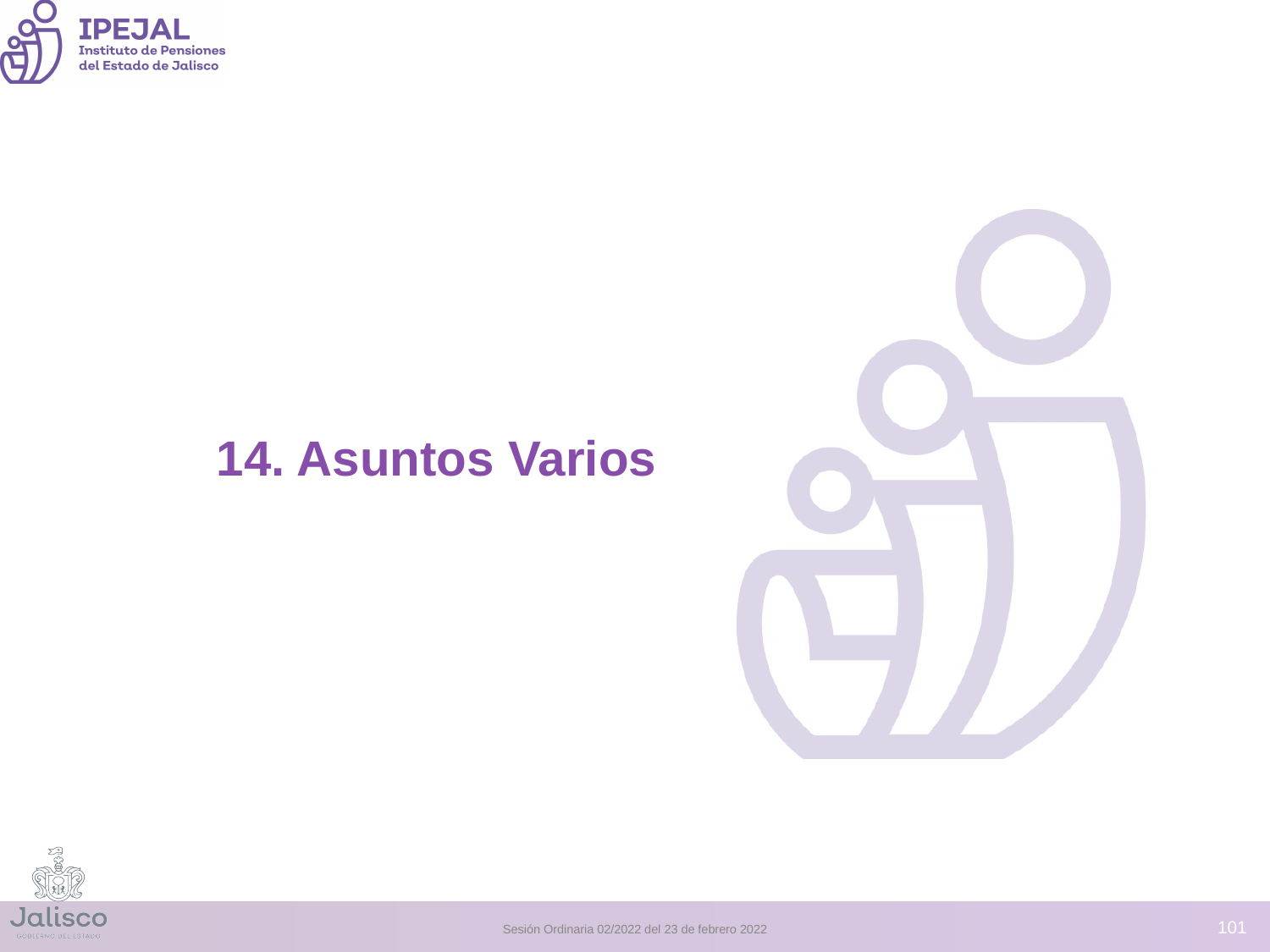

# 14. Asuntos Varios
101
Sesión Ordinaria 02/2022 del 23 de febrero 2022